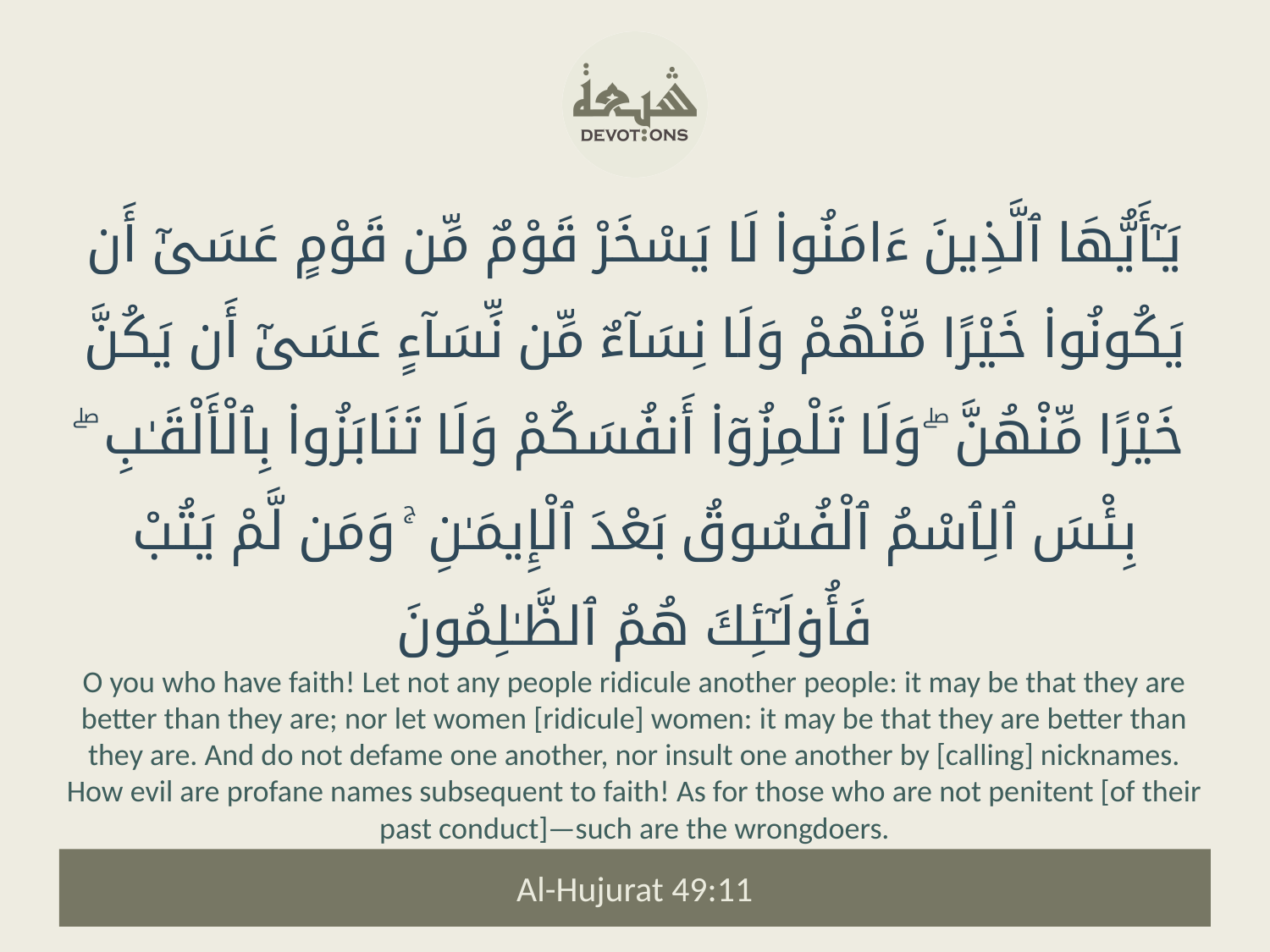

يَـٰٓأَيُّهَا ٱلَّذِينَ ءَامَنُوا۟ لَا يَسْخَرْ قَوْمٌ مِّن قَوْمٍ عَسَىٰٓ أَن يَكُونُوا۟ خَيْرًا مِّنْهُمْ وَلَا نِسَآءٌ مِّن نِّسَآءٍ عَسَىٰٓ أَن يَكُنَّ خَيْرًا مِّنْهُنَّ ۖ وَلَا تَلْمِزُوٓا۟ أَنفُسَكُمْ وَلَا تَنَابَزُوا۟ بِٱلْأَلْقَـٰبِ ۖ بِئْسَ ٱلِٱسْمُ ٱلْفُسُوقُ بَعْدَ ٱلْإِيمَـٰنِ ۚ وَمَن لَّمْ يَتُبْ فَأُو۟لَـٰٓئِكَ هُمُ ٱلظَّـٰلِمُونَ
O you who have faith! Let not any people ridicule another people: it may be that they are better than they are; nor let women [ridicule] women: it may be that they are better than they are. And do not defame one another, nor insult one another by [calling] nicknames. How evil are profane names subsequent to faith! As for those who are not penitent [of their past conduct]—such are the wrongdoers.
Al-Hujurat 49:11